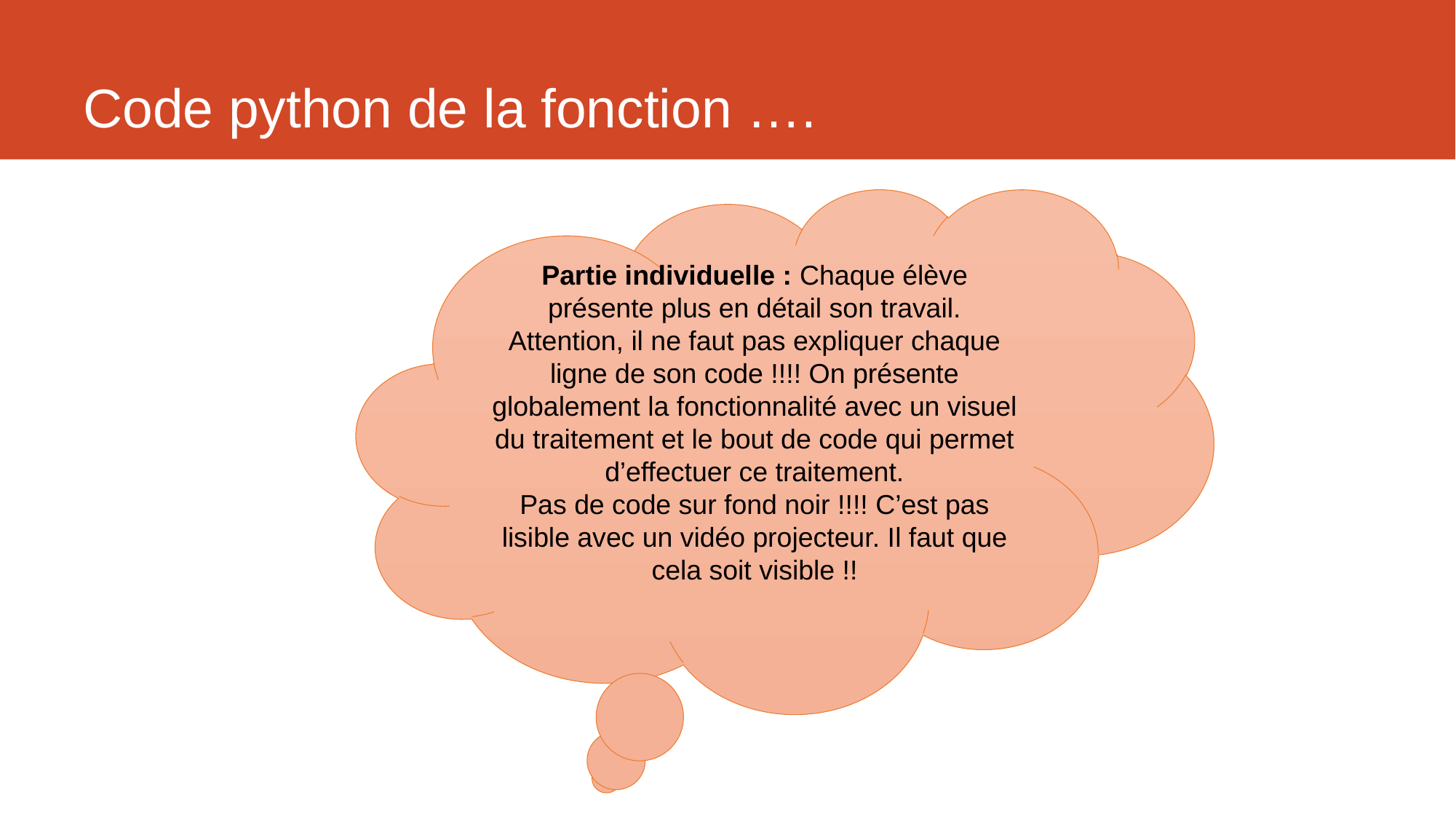

# Code python de la fonction ….
Partie individuelle : Chaque élève présente plus en détail son travail.
Attention, il ne faut pas expliquer chaque ligne de son code !!!! On présente globalement la fonctionnalité avec un visuel du traitement et le bout de code qui permet d’effectuer ce traitement.
Pas de code sur fond noir !!!! C’est pas lisible avec un vidéo projecteur. Il faut que cela soit visible !!